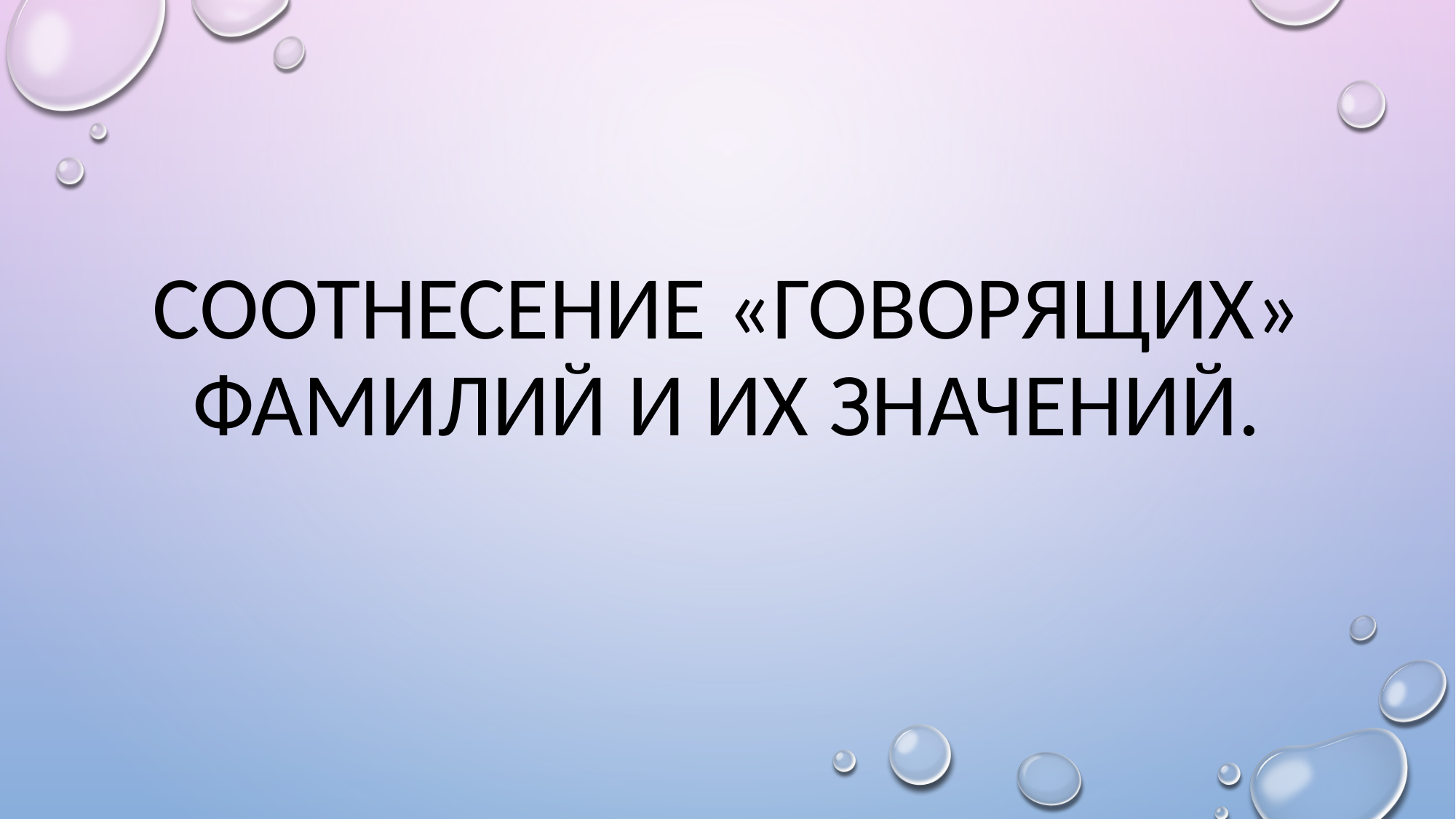

# Соотнесение «говорящих» фамилий и их значений.